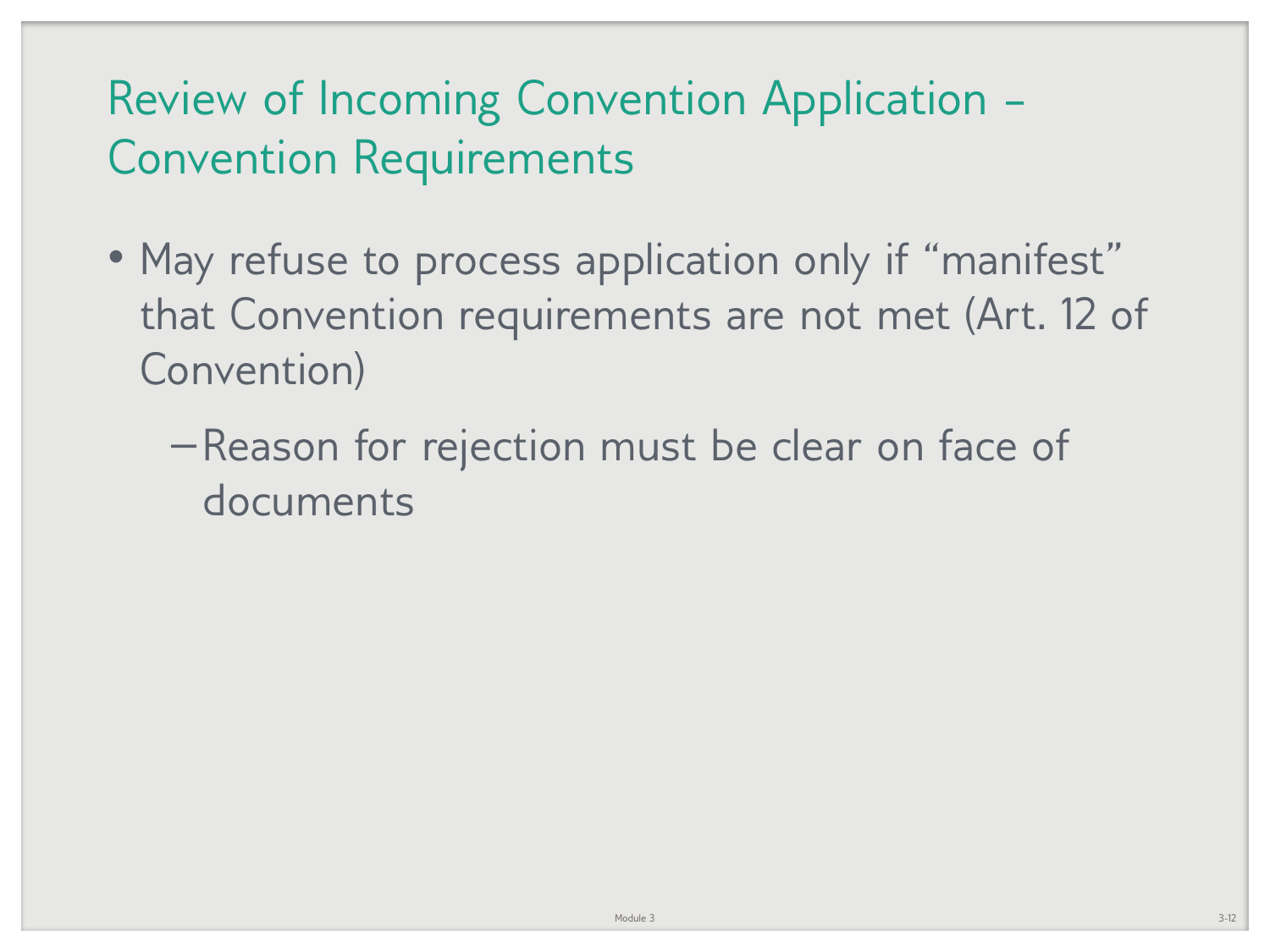

# Review of Incoming Convention Application – Convention Requirements
May refuse to process application only if “manifest” that Convention requirements are not met (Art. 12 of Convention)
Reason for rejection must be clear on face of documents

Module 3
3-12